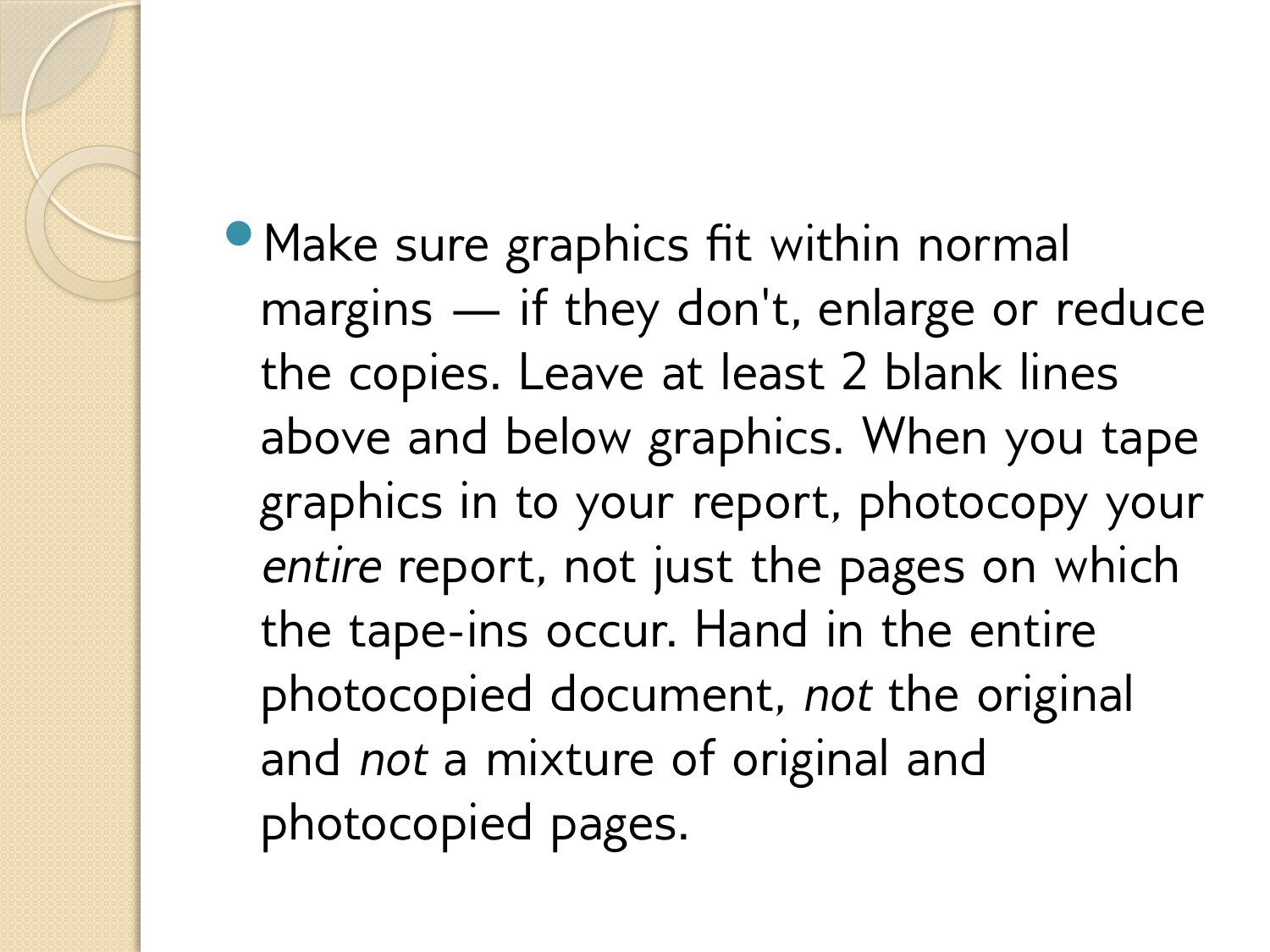

#
Make sure graphics fit within normal margins — if they don't, enlarge or reduce the copies. Leave at least 2 blank lines above and below graphics. When you tape graphics in to your report, photocopy your entire report, not just the pages on which the tape-ins occur. Hand in the entire photocopied document, not the original and not a mixture of original and photocopied pages.